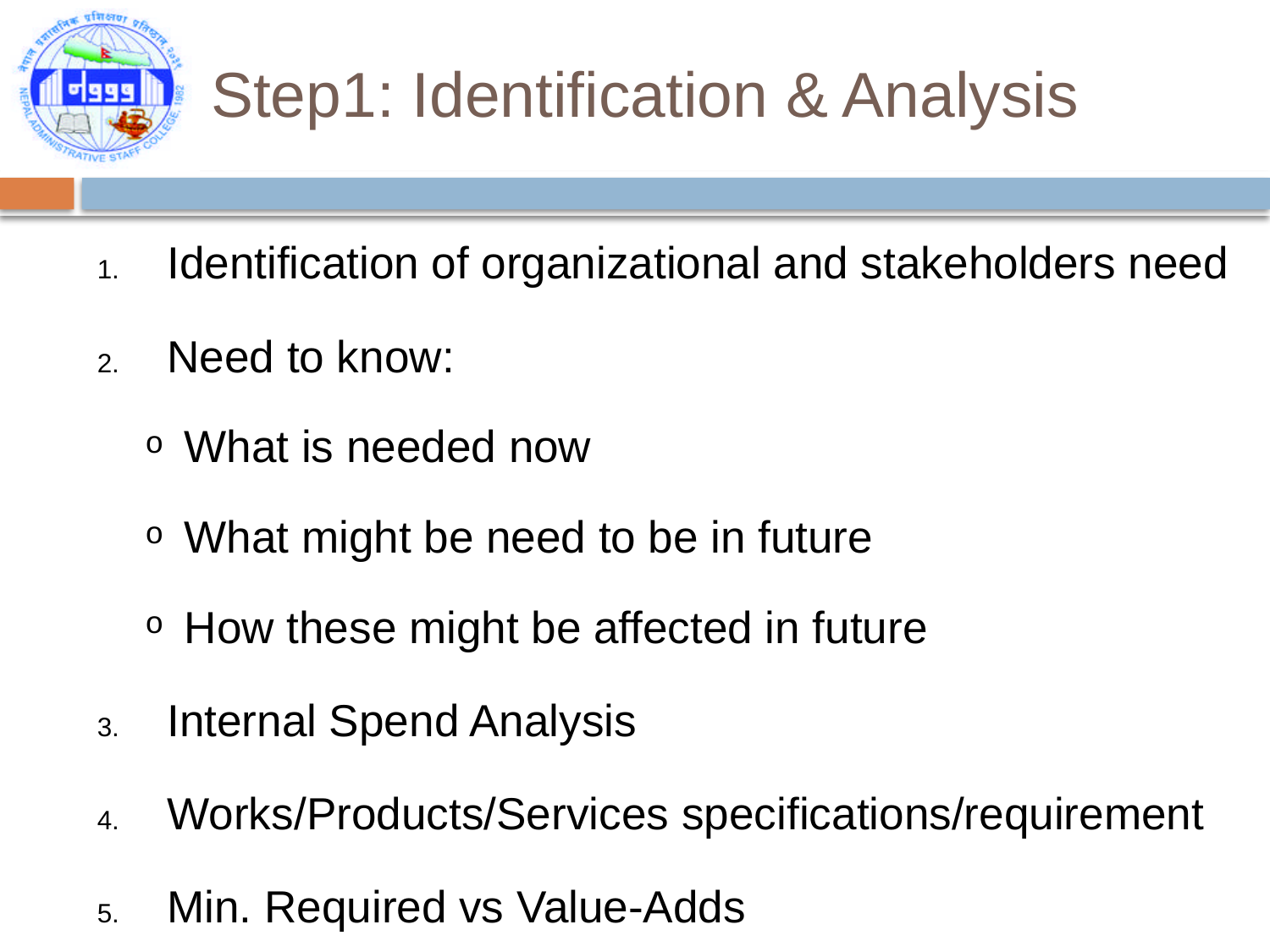

Step1: Identification & Analysis
Identification of organizational and stakeholders need
Need to know:
What is needed now
What might be need to be in future
How these might be affected in future
Internal Spend Analysis
Works/Products/Services specifications/requirement
Min. Required vs Value-Adds